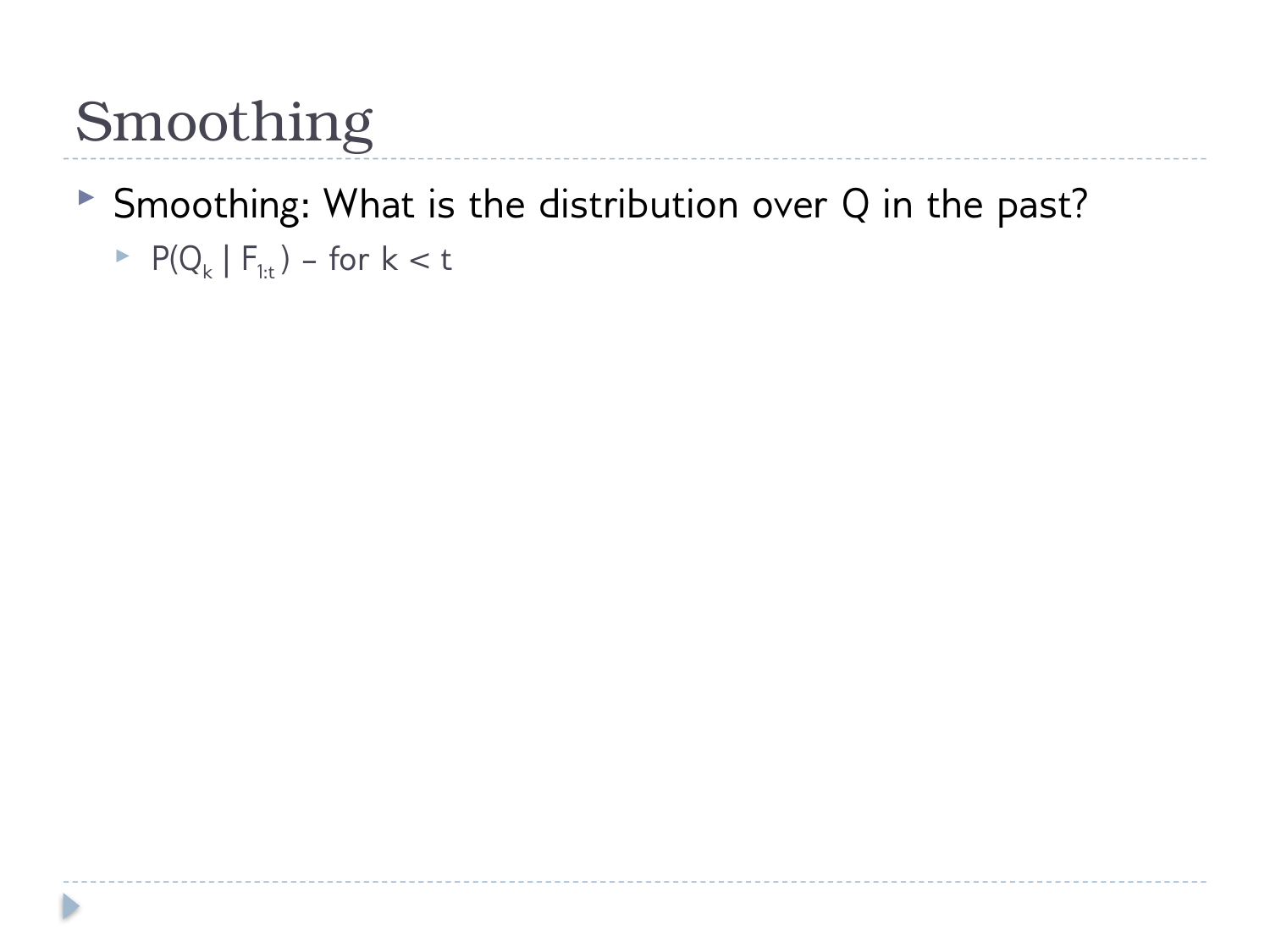

# Smoothing
Smoothing: What is the distribution over Q in the past?
P(Qk | F1:t ) – for k < t